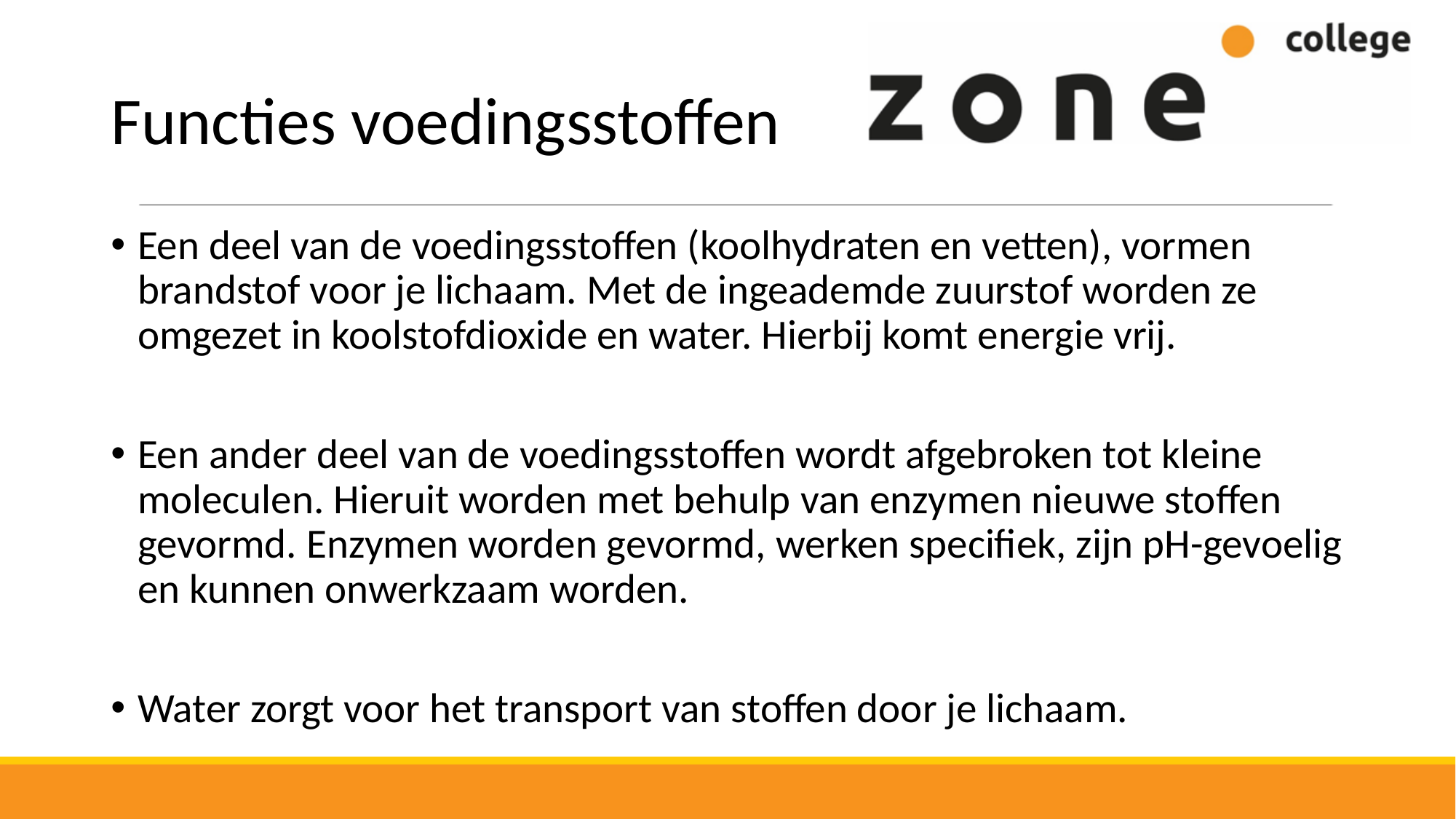

# Functies voedingsstoffen
Een deel van de voedingsstoffen (koolhydraten en vetten), vormen brandstof voor je lichaam. Met de ingeademde zuurstof worden ze omgezet in koolstofdioxide en water. Hierbij komt energie vrij.

Een ander deel van de voedingsstoffen wordt afgebroken tot kleine moleculen. Hieruit worden met behulp van enzymen nieuwe stoffen gevormd. Enzymen worden gevormd, werken specifiek, zijn pH-gevoelig en kunnen onwerkzaam worden.

Water zorgt voor het transport van stoffen door je lichaam.